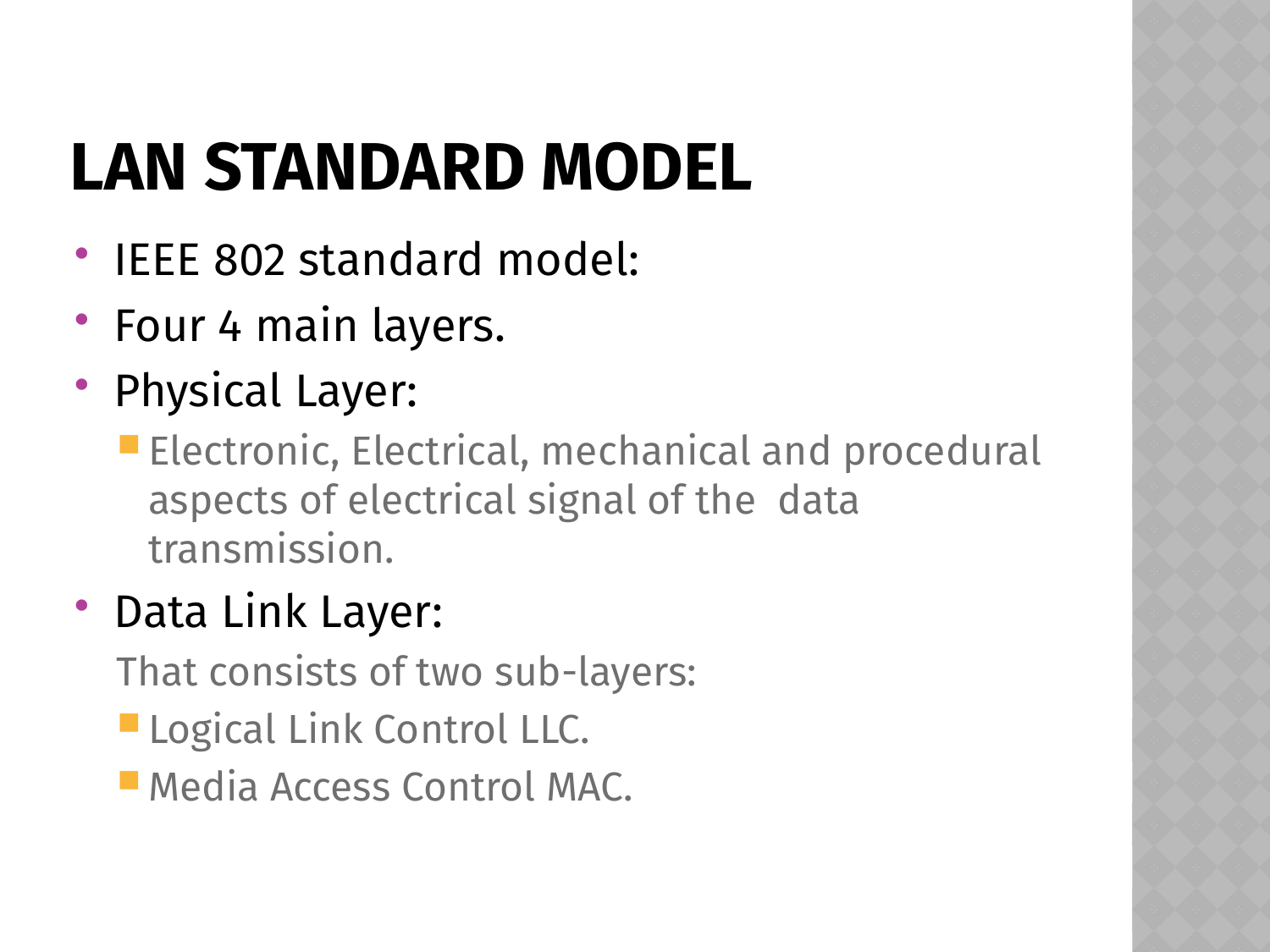

# lan standard model
IEEE 802 standard model:
Four 4 main layers.
Physical Layer:
Electronic, Electrical, mechanical and procedural aspects of electrical signal of the  data transmission.
Data Link Layer:
That consists of two sub-layers:
Logical Link Control LLC.
Media Access Control MAC.